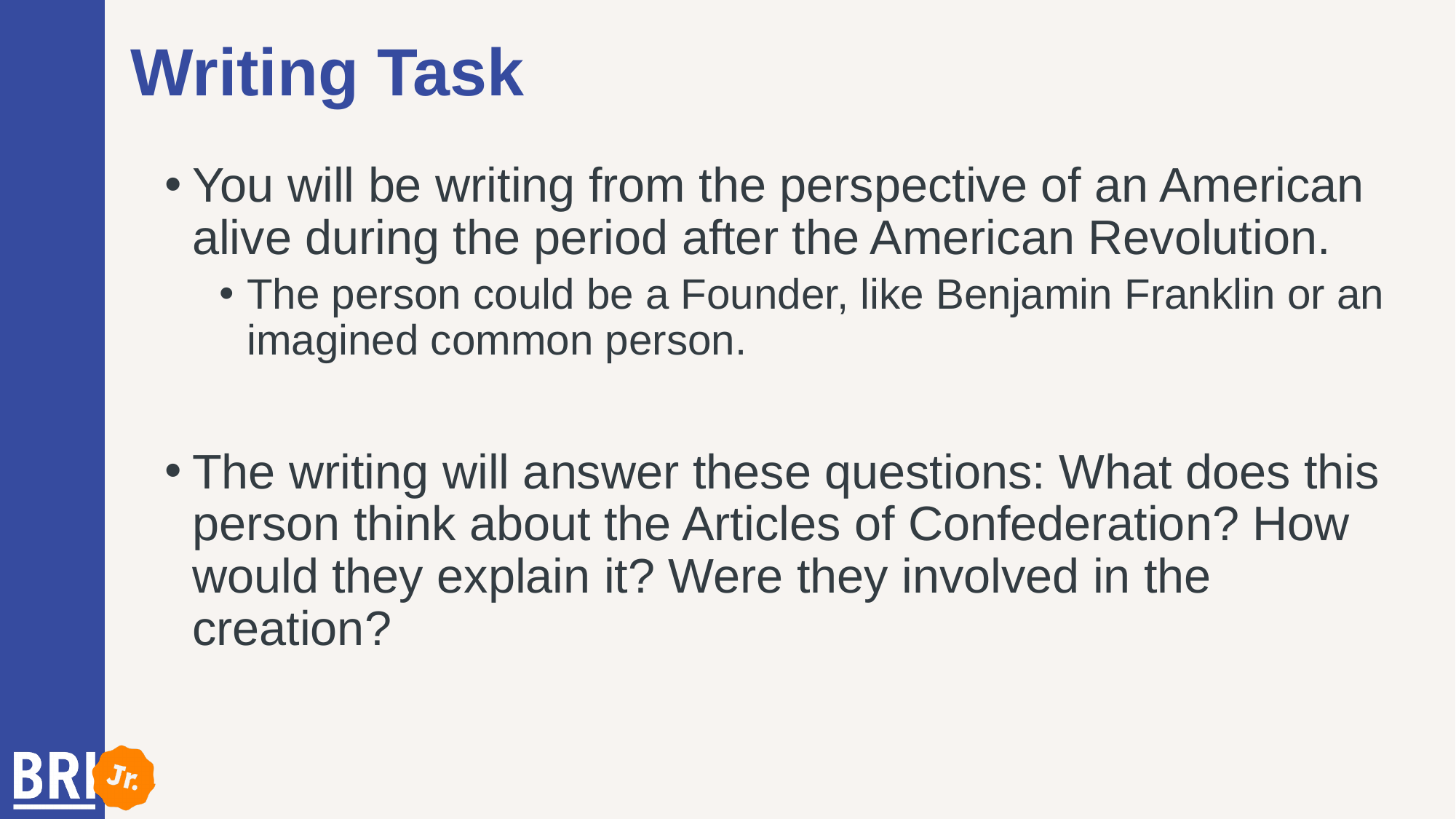

# Writing Task
You will be writing from the perspective of an American alive during the period after the American Revolution.
The person could be a Founder, like Benjamin Franklin or an imagined common person.

The writing will answer these questions: What does this person think about the Articles of Confederation? How would they explain it? Were they involved in the creation?